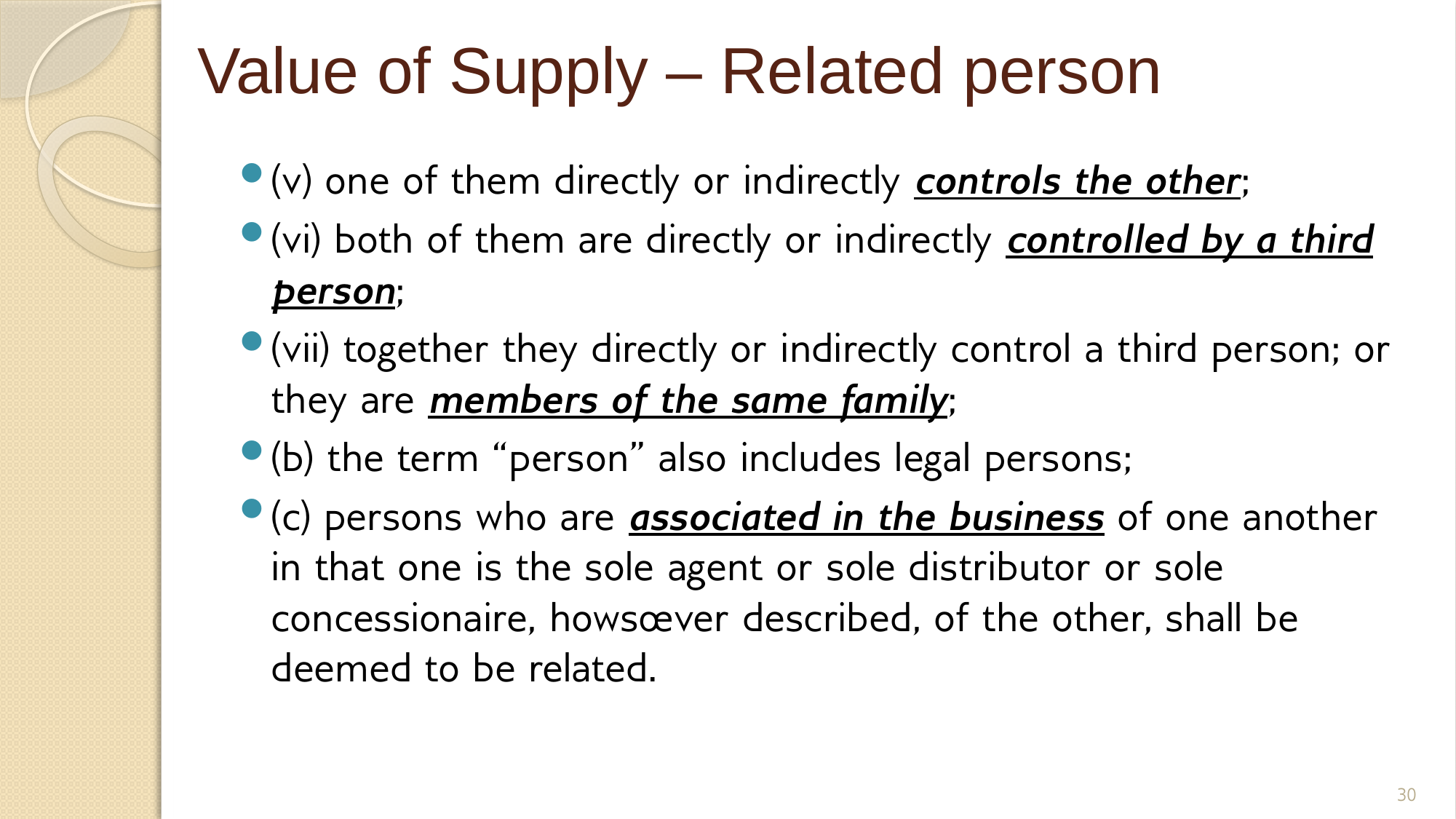

# Value of Supply – Related person
(v) one of them directly or indirectly controls the other;
(vi) both of them are directly or indirectly controlled by a third person;
(vii) together they directly or indirectly control a third person; or they are members of the same family;
(b) the term “person” also includes legal persons;
(c) persons who are associated in the business of one another in that one is the sole agent or sole distributor or sole concessionaire, howsoever described, of the other, shall be deemed to be related.
30